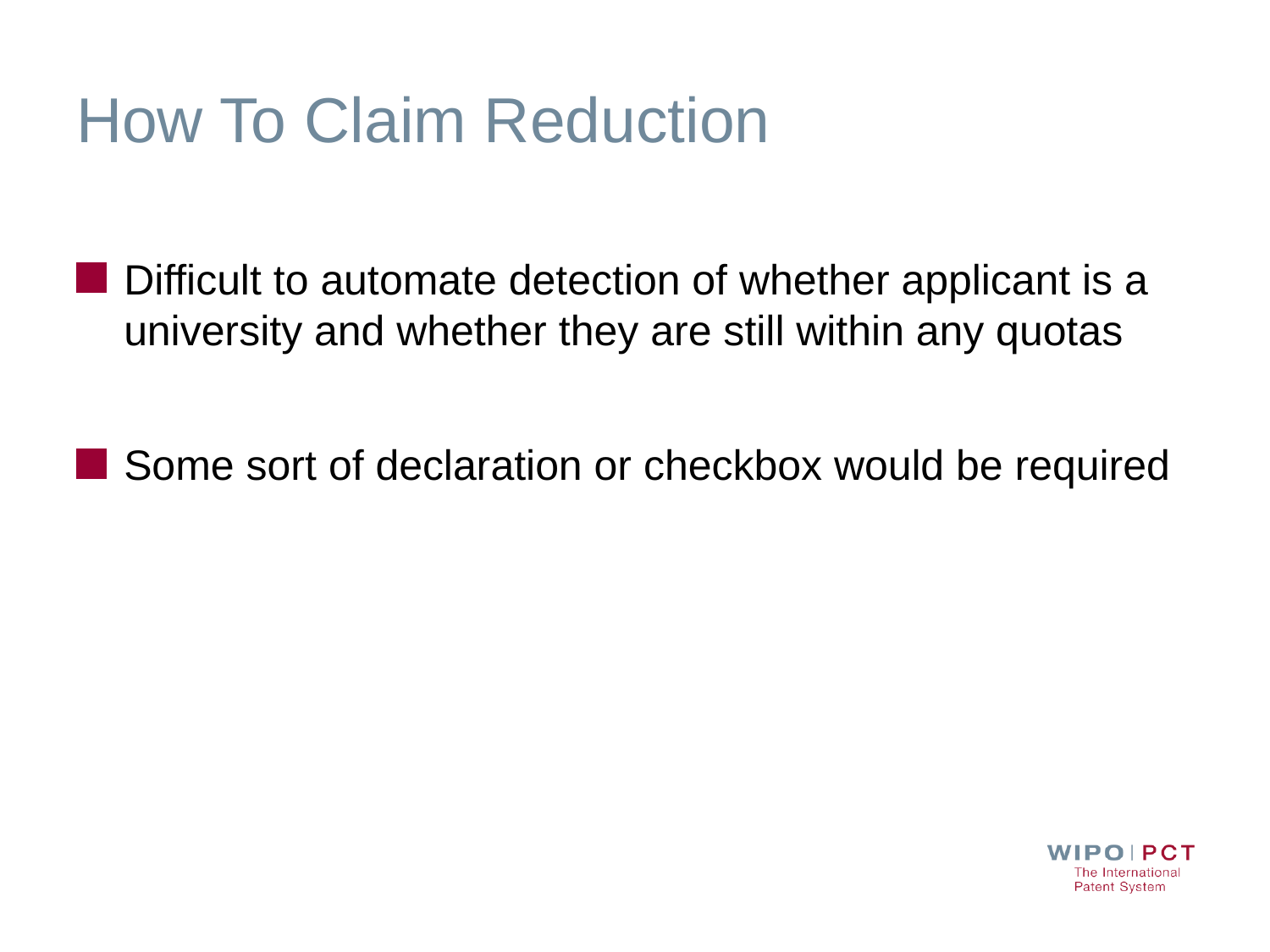

# How To Claim Reduction
Difficult to automate detection of whether applicant is a university and whether they are still within any quotas

Some sort of declaration or checkbox would be required